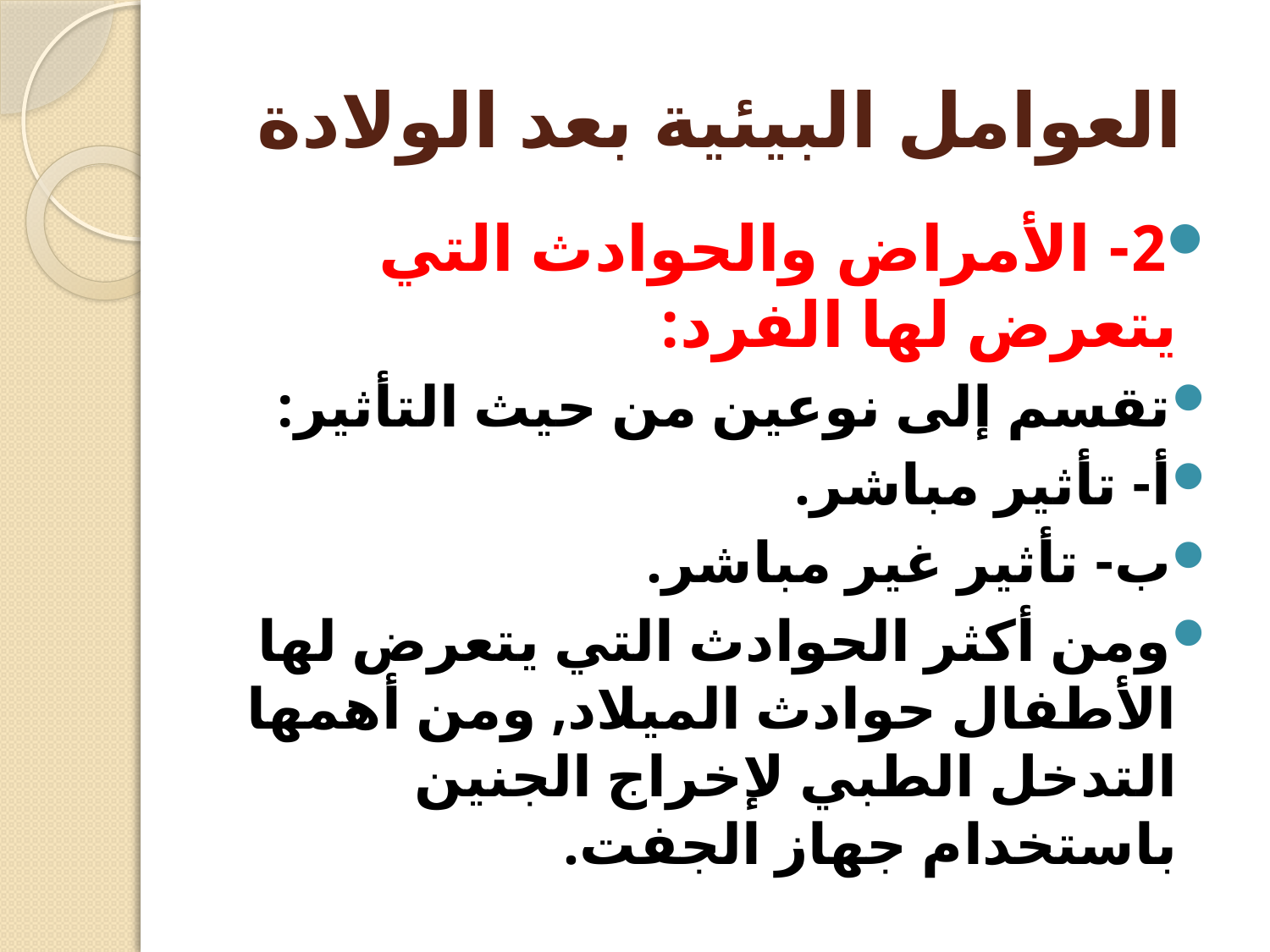

# العوامل البيئية بعد الولادة
2- الأمراض والحوادث التي يتعرض لها الفرد:
تقسم إلى نوعين من حيث التأثير:
أ- تأثير مباشر.
ب- تأثير غير مباشر.
ومن أكثر الحوادث التي يتعرض لها الأطفال حوادث الميلاد, ومن أهمها التدخل الطبي لإخراج الجنين باستخدام جهاز الجفت.